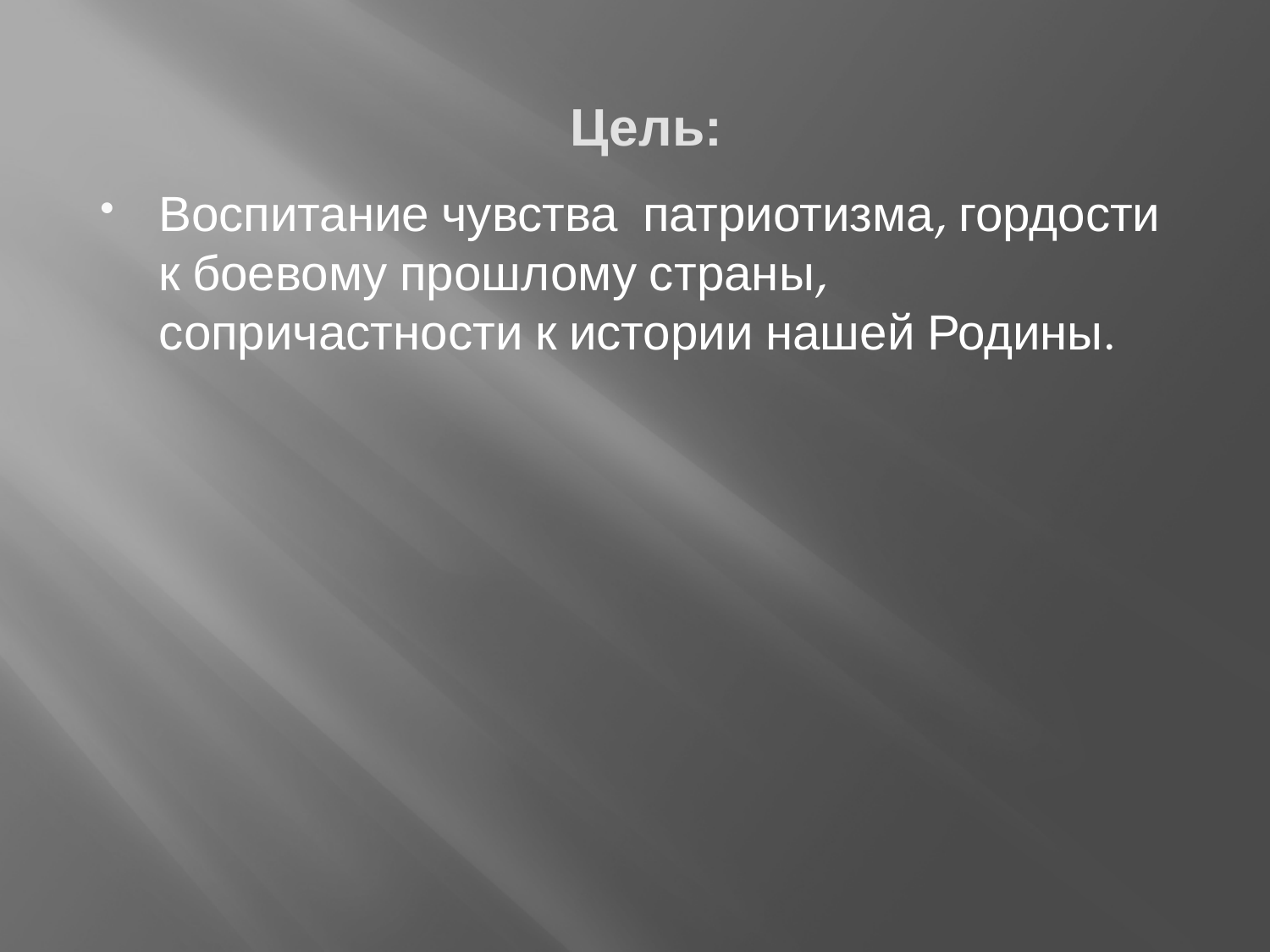

# Цель:
Воспитание чувства  патриотизма, гордости к боевому прошлому страны, сопричастности к истории нашей Родины.